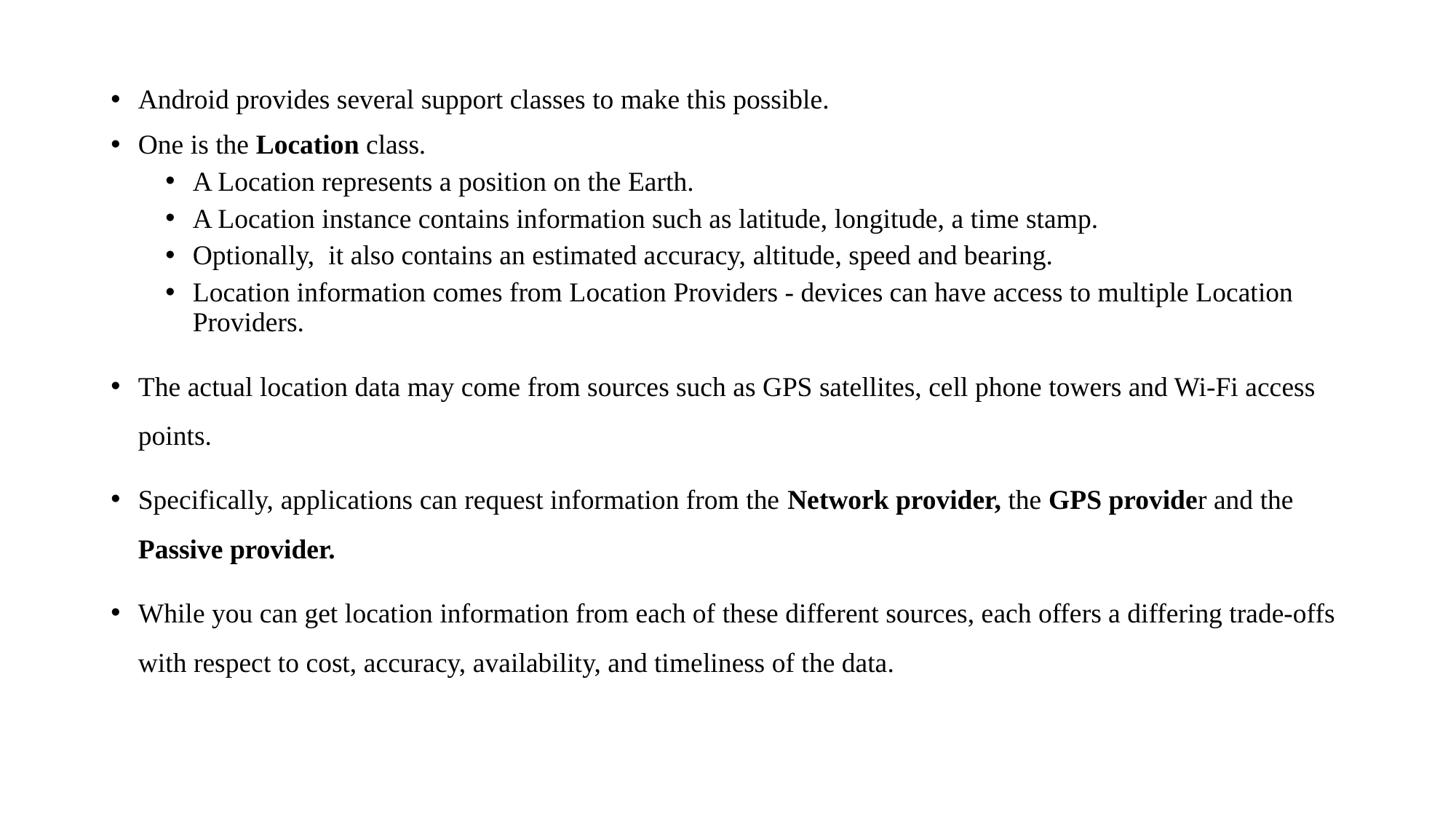

Android provides several support classes to make this possible.
One is the Location class.
A Location represents a position on the Earth.
A Location instance contains information such as latitude, longitude, a time stamp.
Optionally,  it also contains an estimated accuracy, altitude, speed and bearing.
Location information comes from Location Providers - devices can have access to multiple Location Providers.
The actual location data may come from sources such as GPS satellites, cell phone towers and Wi-Fi access points.
Specifically, applications can request information from the Network provider, the GPS provider and the Passive provider.
While you can get location information from each of these different sources, each offers a differing trade-offs with respect to cost, accuracy, availability, and timeliness of the data.